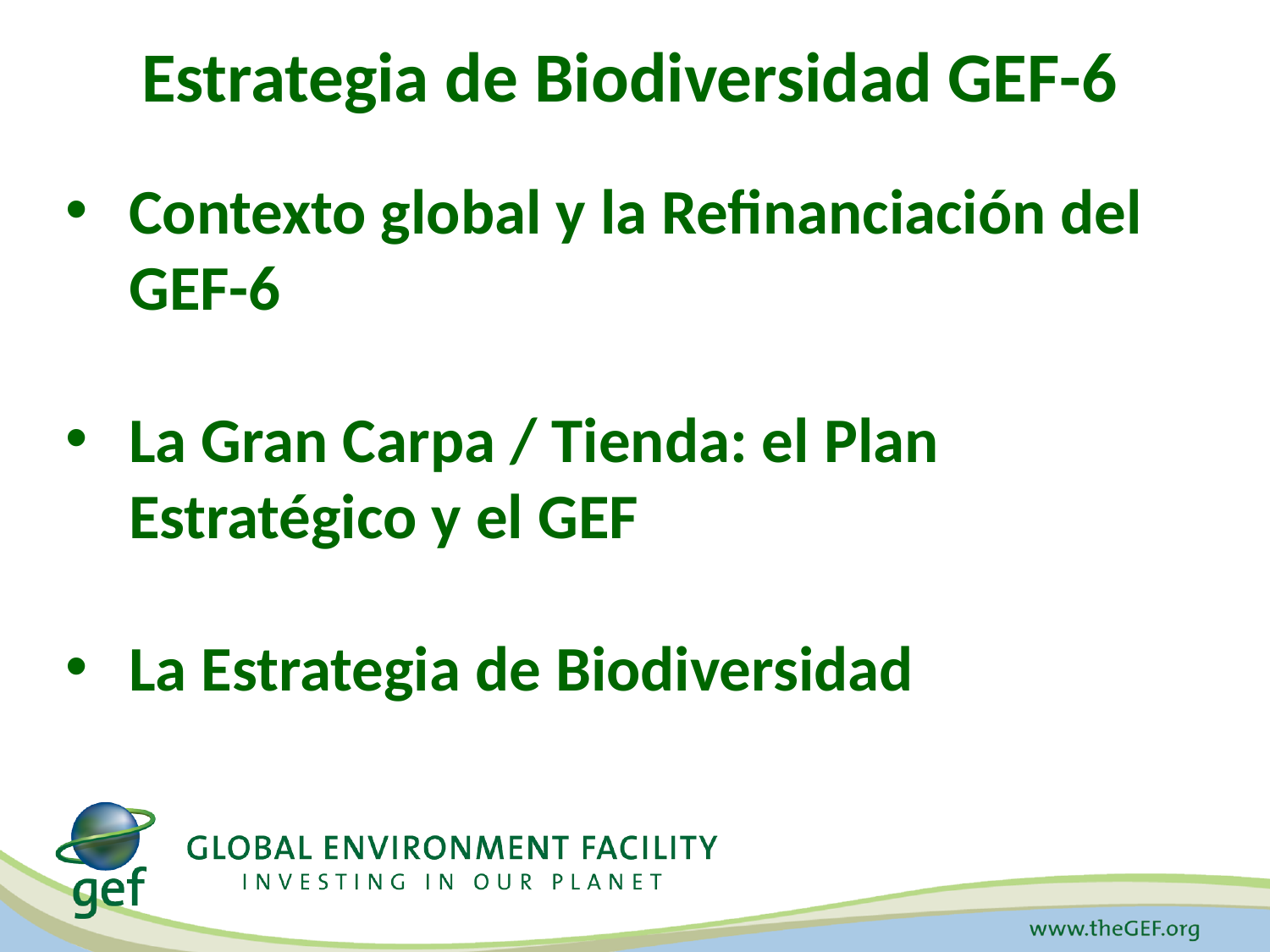

# Estrategia de Biodiversidad GEF-6
Contexto global y la Refinanciación del GEF-6

La Gran Carpa / Tienda: el Plan Estratégico y el GEF

La Estrategia de Biodiversidad